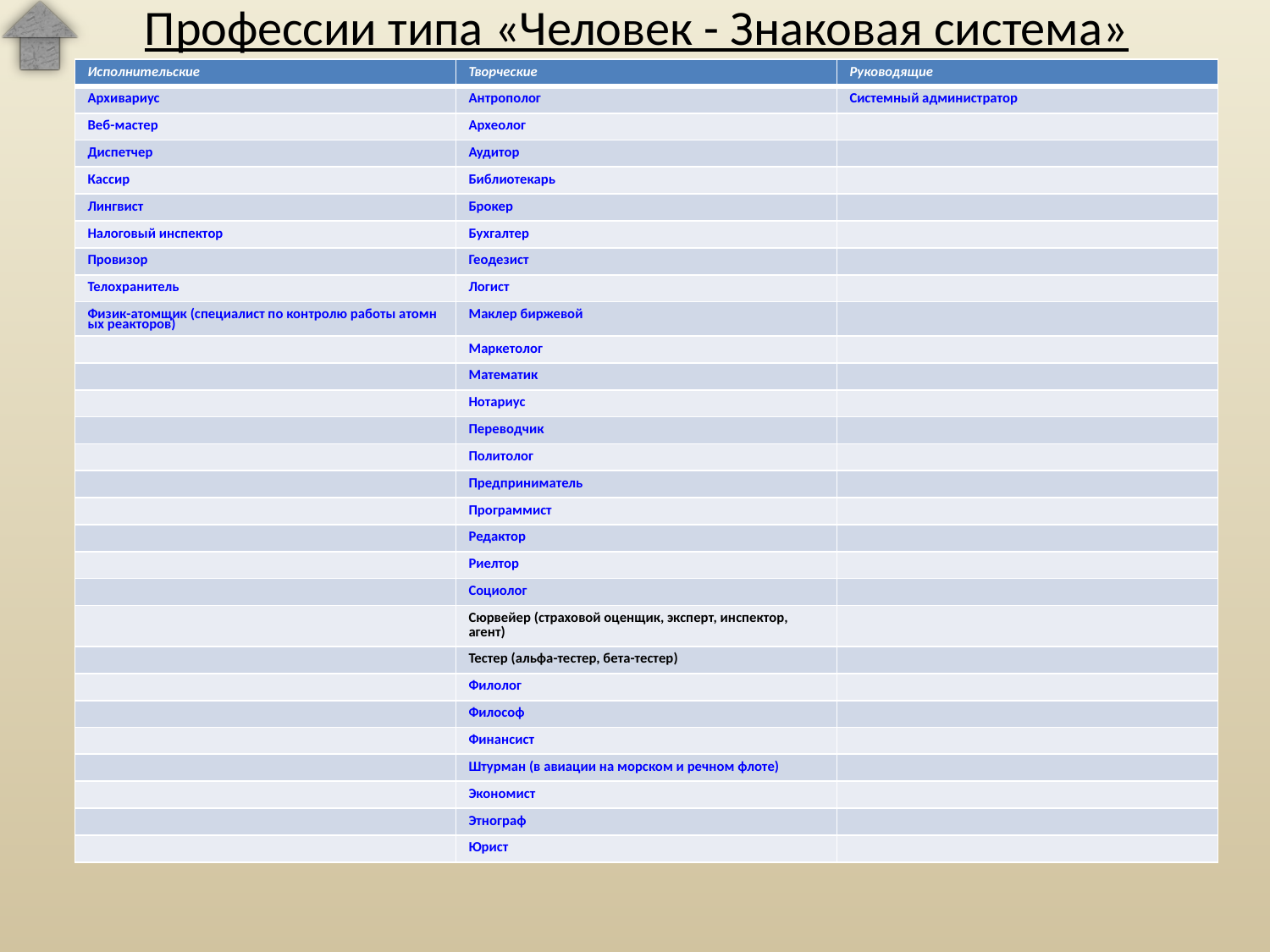

# Профессии типа «Человек - Знаковая система»
| Исполнительские | Творческие | Руководящие |
| --- | --- | --- |
| Архивариус | Антрополог | Системный администратор |
| Веб-мастер | Археолог |  |
| Диспетчер | Аудитор |  |
| Кассир | Библиотекарь |  |
| Лингвист | Брокер |  |
| Налоговый инспектор | Бухгалтер |  |
| Провизор | Геодезист |  |
| Телохранитель | Логист |  |
| Физик-атомщик (специалист по контролю работы атомных реакторов) | Маклер биржевой |  |
|  | Маркетолог |  |
|  | Математик |  |
|  | Нотариус |  |
|  | Переводчик |  |
|  | Политолог |  |
|  | Предприниматель |  |
|  | Программист |  |
|  | Редактор |  |
|  | Риелтор |  |
|  | Социолог |  |
|  | Сюрвейер (страховой оценщик, эксперт, инспектор, агент) |  |
|  | Тестер (альфа-тестер, бета-тестер) |  |
|  | Филолог |  |
|  | Философ |  |
|  | Финансист |  |
|  | Штурман (в авиации на морском и речном флоте) |  |
|  | Экономист |  |
|  | Этнограф |  |
|  | Юрист |  |